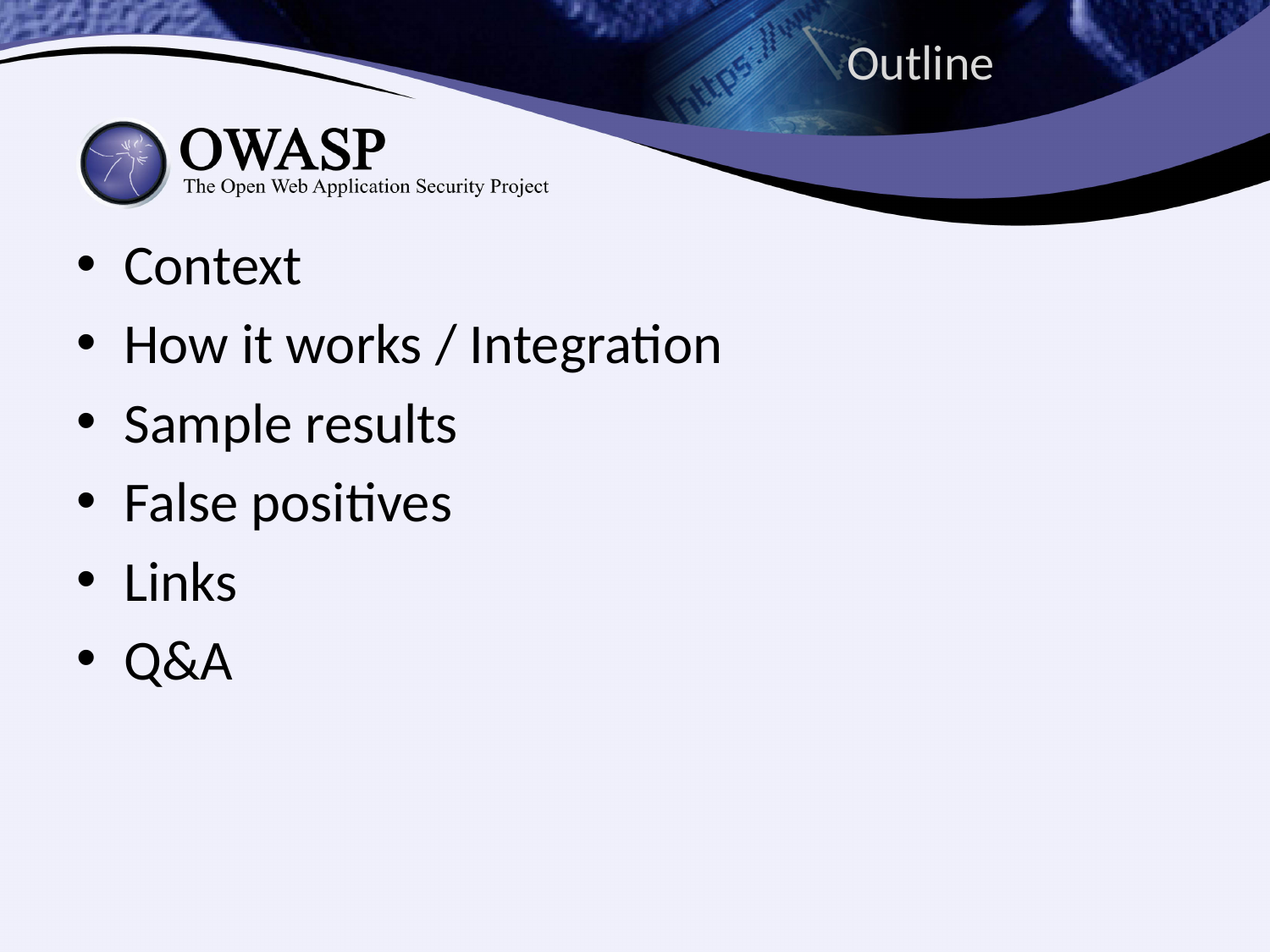

# Outline
Context
How it works / Integration
Sample results
False positives
Links
Q&A